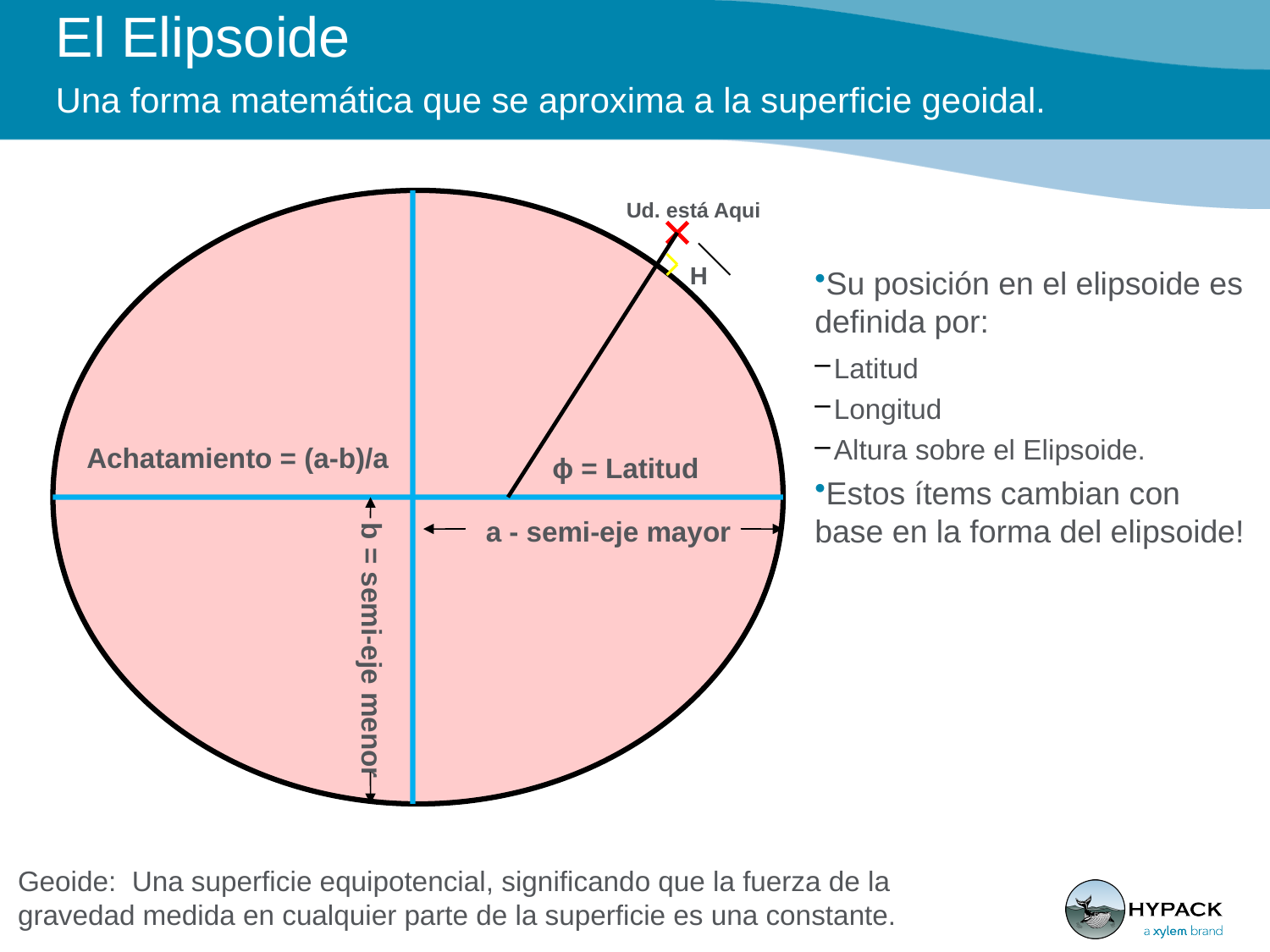

# El Elipsoide Una forma matemática que se aproxima a la superficie geoidal.

Ud. está Aqui

H
Su posición en el elipsoide es definida por:
Latitud
Longitud
Altura sobre el Elipsoide.
Estos ítems cambian con base en la forma del elipsoide!

Achatamiento = (a-b)/a
ɸ = Latitud

a - semi-eje mayor

b = semi-eje menor

Geoide:  Una superficie equipotencial, significando que la fuerza de la gravedad medida en cualquier parte de la superficie es una constante.